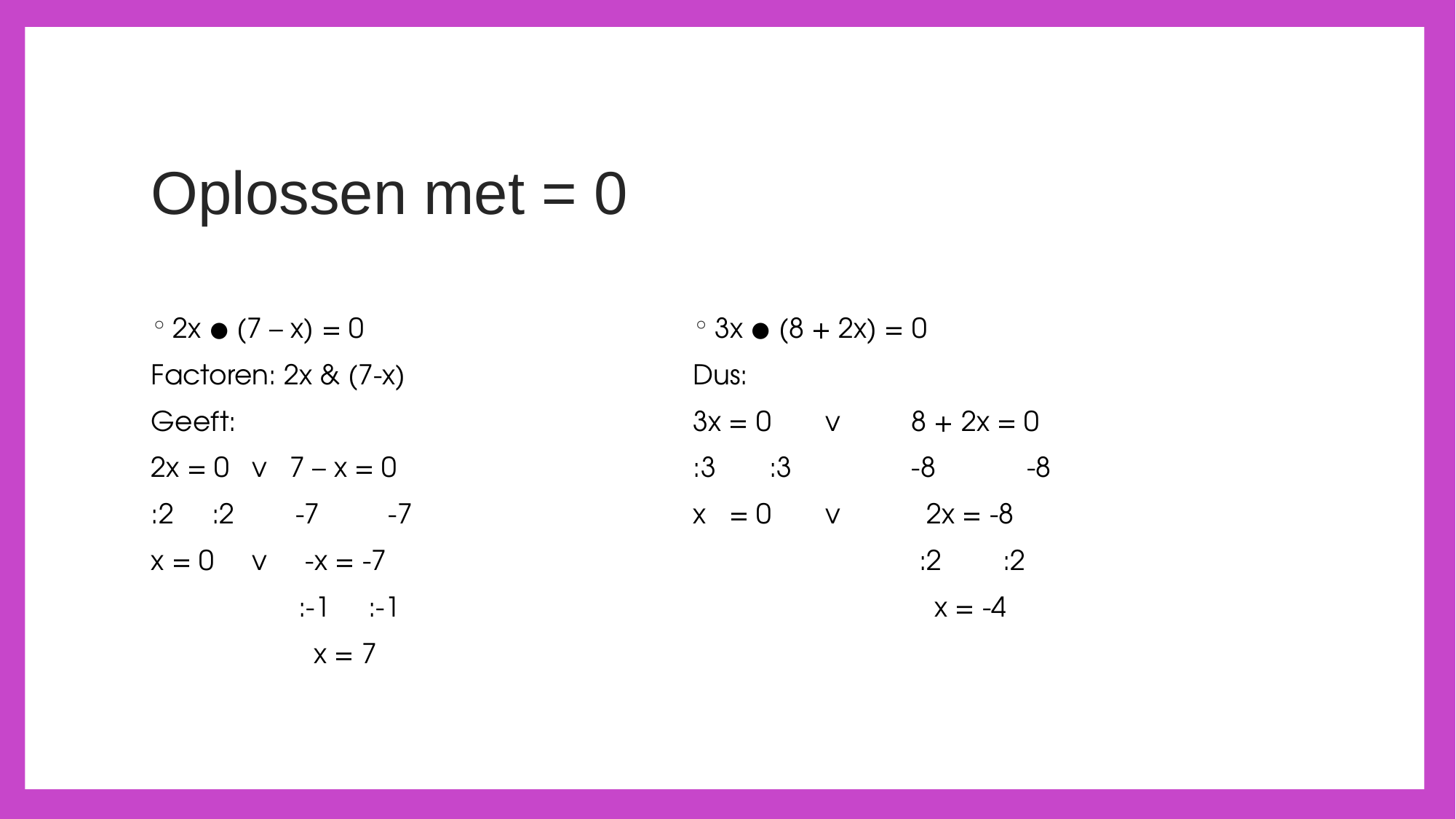

# Oplossen met = 0
2x ● (7 – x) = 0
Factoren: 2x & (7-x)
Geeft:
2x = 0   v   7 – x = 0
:2     :2        -7         -7
x = 0     v     -x = -7
	     :-1     :-1
	       x = 7
3x ● (8 + 2x) = 0
Dus:
3x = 0	   v	8 + 2x = 0
:3       :3		-8            -8
x   = 0	   v	  2x = -8
		 :2        :2
		   x = -4